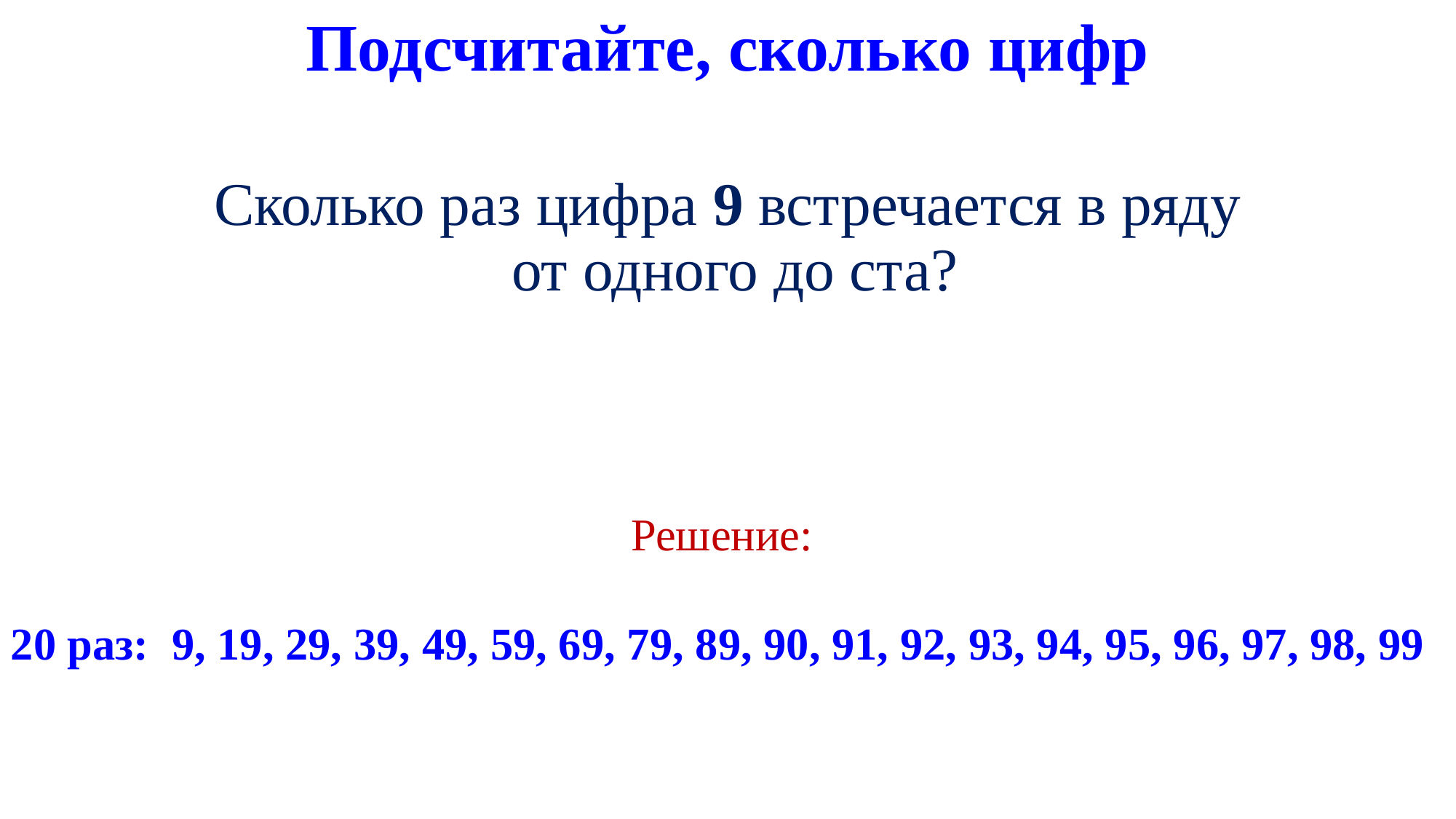

# Подсчитайте, сколько цифр
Сколько раз цифра 9 встречается в ряду
 от одного до ста?

Решение:

20 раз:  9, 19, 29, 39, 49, 59, 69, 79, 89, 90, 91, 92, 93, 94, 95, 96, 97, 98, 99